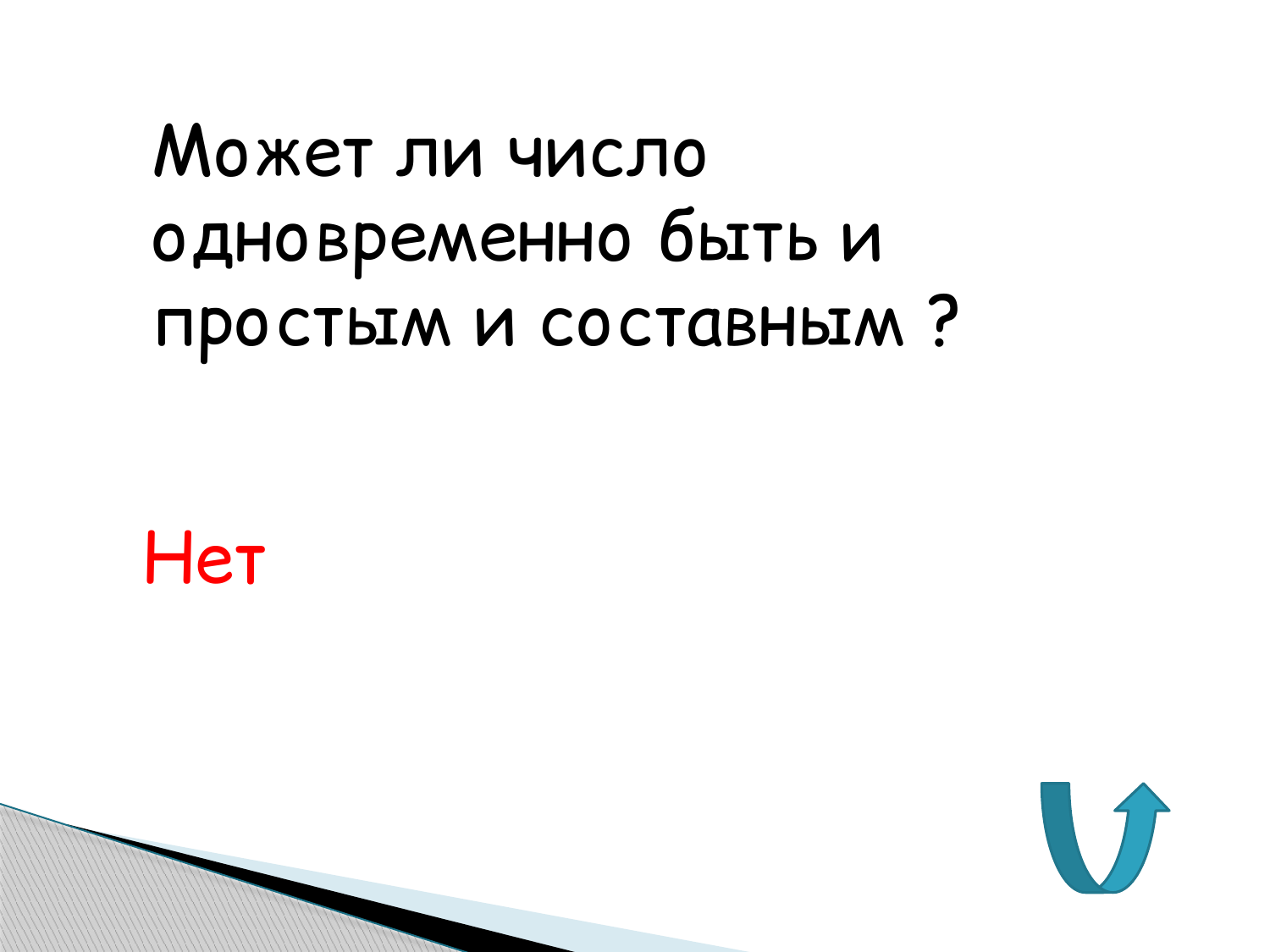

Может ли число одновременно быть и простым и составным ?
Нет